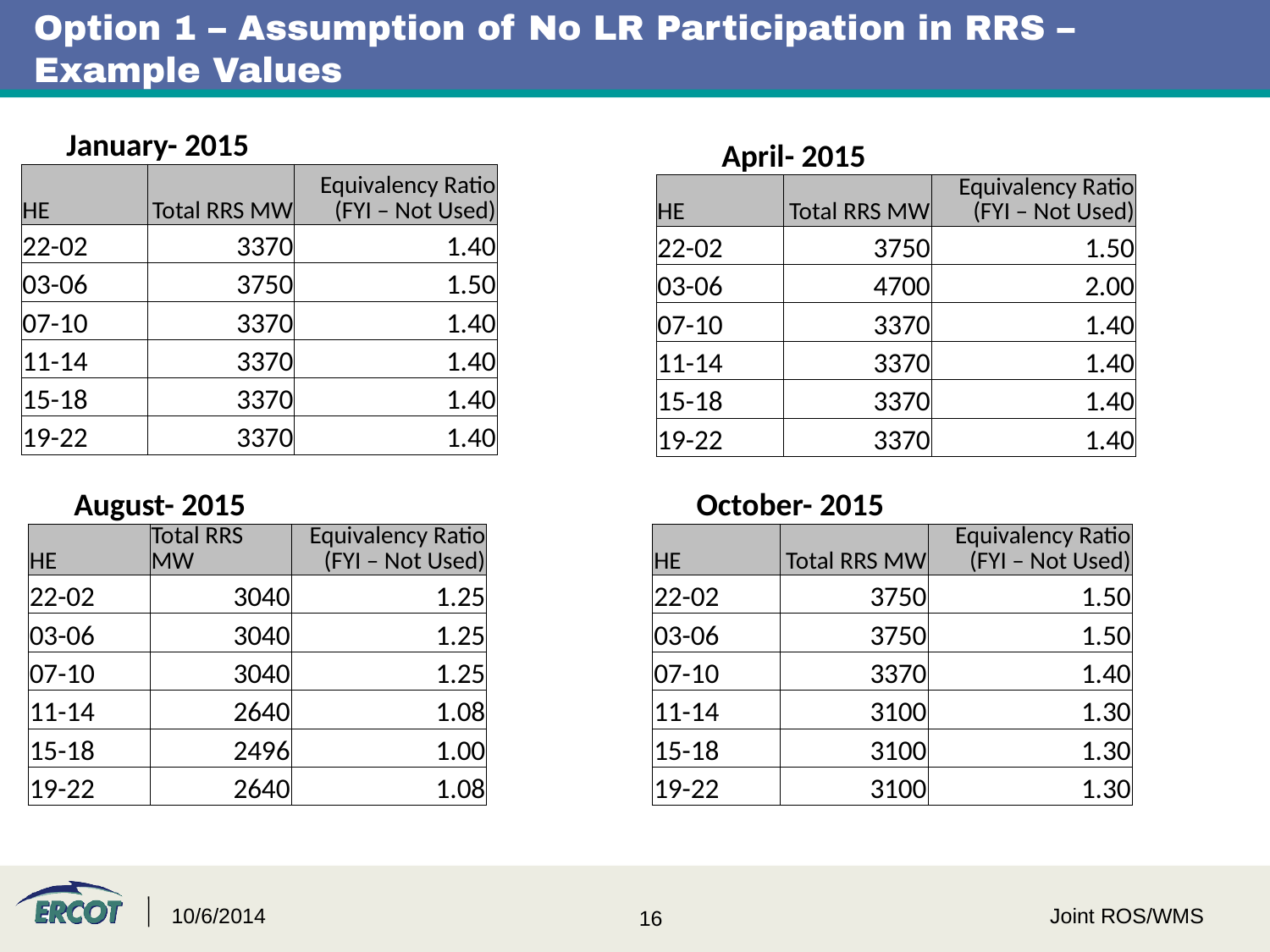

# Option 1 – Assumption of No LR Participation in RRS – Example Values
| January- 2015 |  |  |
| --- | --- | --- |
| HE | Total RRS MW | Equivalency Ratio (FYI – Not Used) |
| 22-02 | 3370 | 1.40 |
| 03-06 | 3750 | 1.50 |
| 07-10 | 3370 | 1.40 |
| 11-14 | 3370 | 1.40 |
| 15-18 | 3370 | 1.40 |
| 19-22 | 3370 | 1.40 |
| April- 2015 |  |  |
| --- | --- | --- |
| HE | Total RRS MW | Equivalency Ratio (FYI – Not Used) |
| 22-02 | 3750 | 1.50 |
| 03-06 | 4700 | 2.00 |
| 07-10 | 3370 | 1.40 |
| 11-14 | 3370 | 1.40 |
| 15-18 | 3370 | 1.40 |
| 19-22 | 3370 | 1.40 |
| August- 2015 |  |  |
| --- | --- | --- |
| HE | Total RRS MW | Equivalency Ratio (FYI – Not Used) |
| 22-02 | 3040 | 1.25 |
| 03-06 | 3040 | 1.25 |
| 07-10 | 3040 | 1.25 |
| 11-14 | 2640 | 1.08 |
| 15-18 | 2496 | 1.00 |
| 19-22 | 2640 | 1.08 |
| October- 2015 |  |  |
| --- | --- | --- |
| HE | Total RRS MW | Equivalency Ratio (FYI – Not Used) |
| 22-02 | 3750 | 1.50 |
| 03-06 | 3750 | 1.50 |
| 07-10 | 3370 | 1.40 |
| 11-14 | 3100 | 1.30 |
| 15-18 | 3100 | 1.30 |
| 19-22 | 3100 | 1.30 |
10/6/2014
Joint ROS/WMS